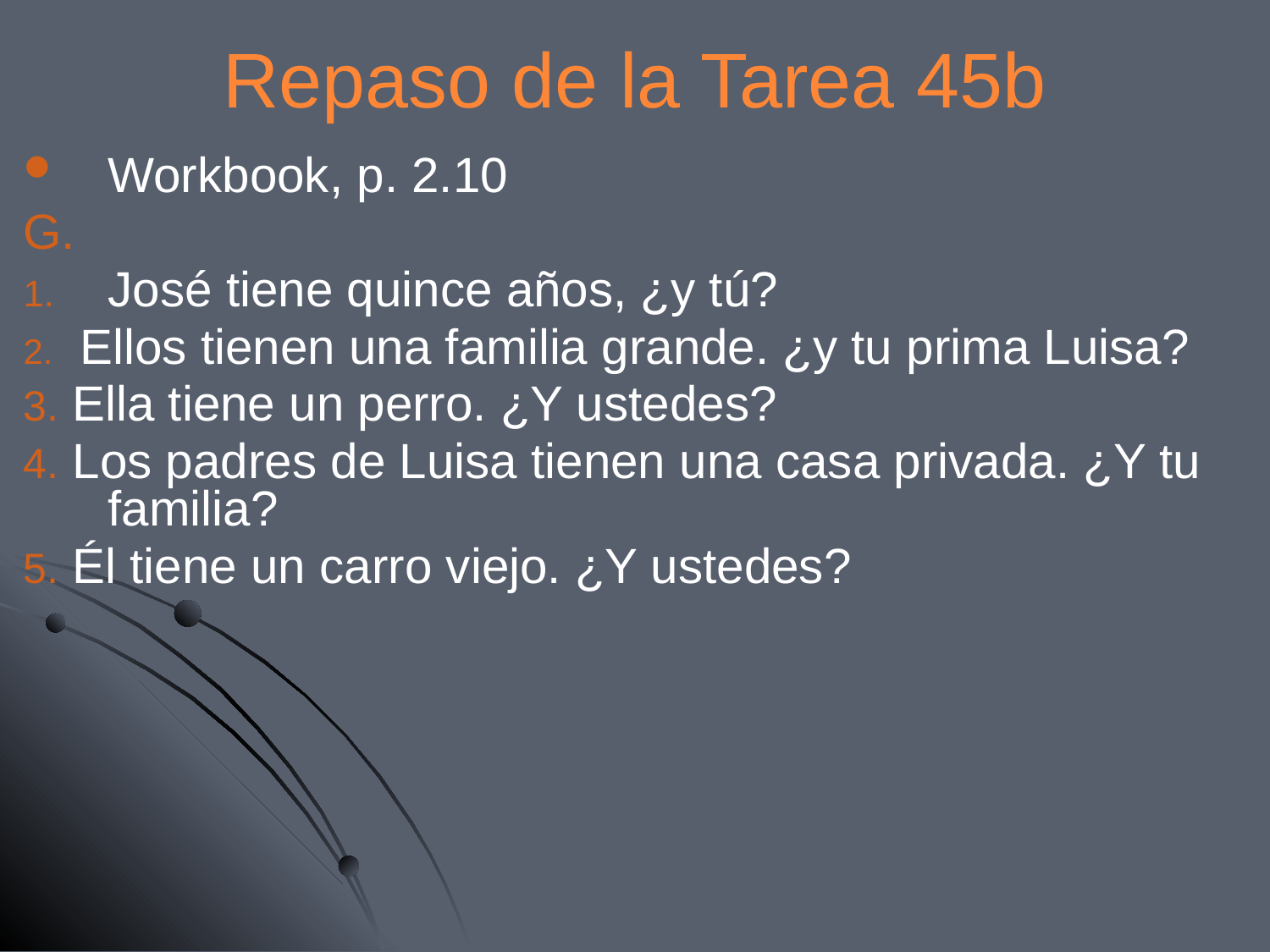

# Repaso de la Tarea 45b
Workbook, p. 2.10
G.
José tiene quince años, ¿y tú?
2.  Ellos tienen una familia grande. ¿y tu prima Luisa?
3. Ella tiene un perro. ¿Y ustedes?
4. Los padres de Luisa tienen una casa privada. ¿Y tu familia?
5. Él tiene un carro viejo. ¿Y ustedes?